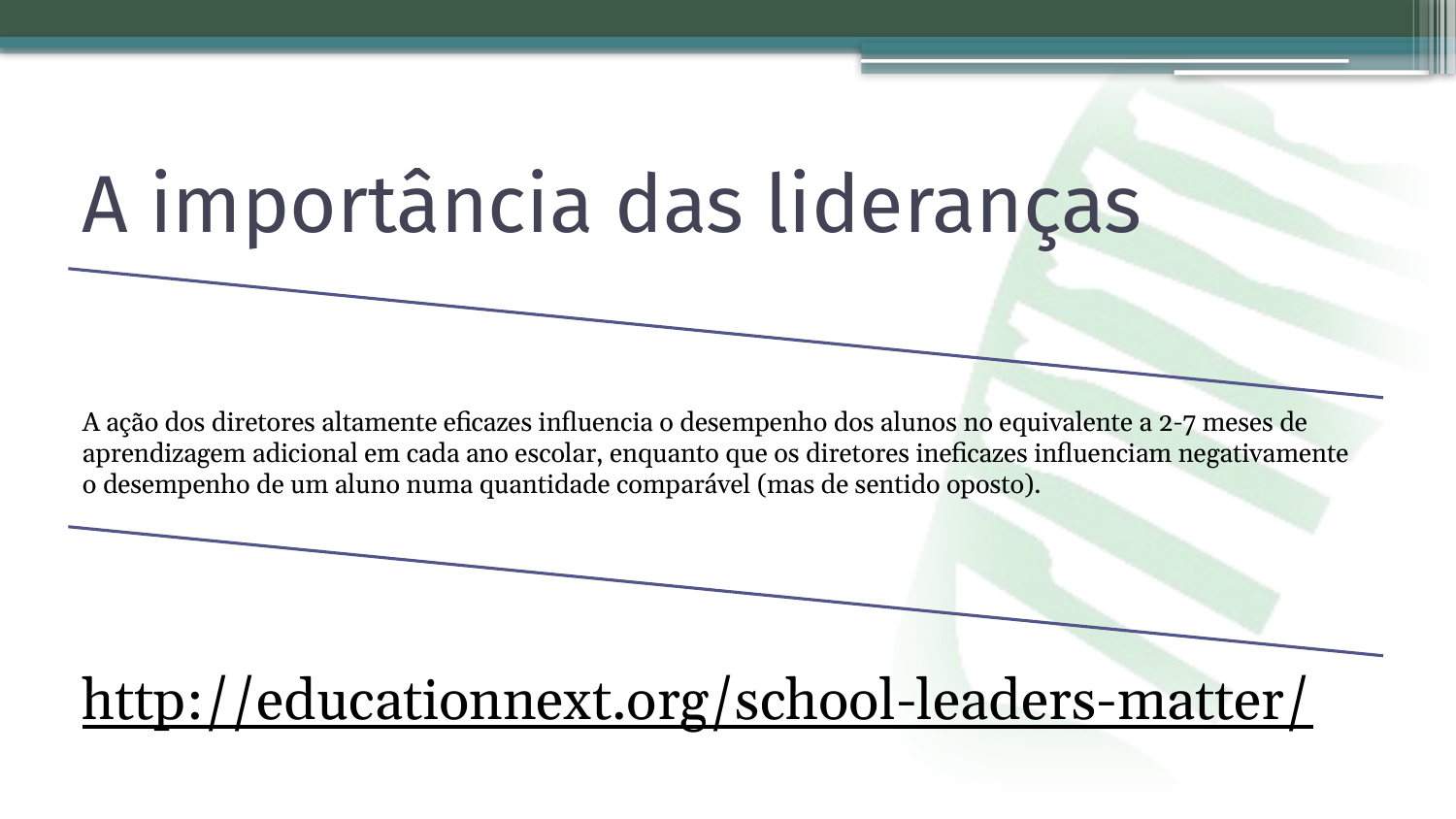

# A importância das lideranças
A ação dos diretores altamente eficazes influencia o desempenho dos alunos no equivalente a 2-7 meses de aprendizagem adicional em cada ano escolar, enquanto que os diretores ineficazes influenciam negativamente o desempenho de um aluno numa quantidade comparável (mas de sentido oposto).
http://educationnext.org/school-leaders-matter/